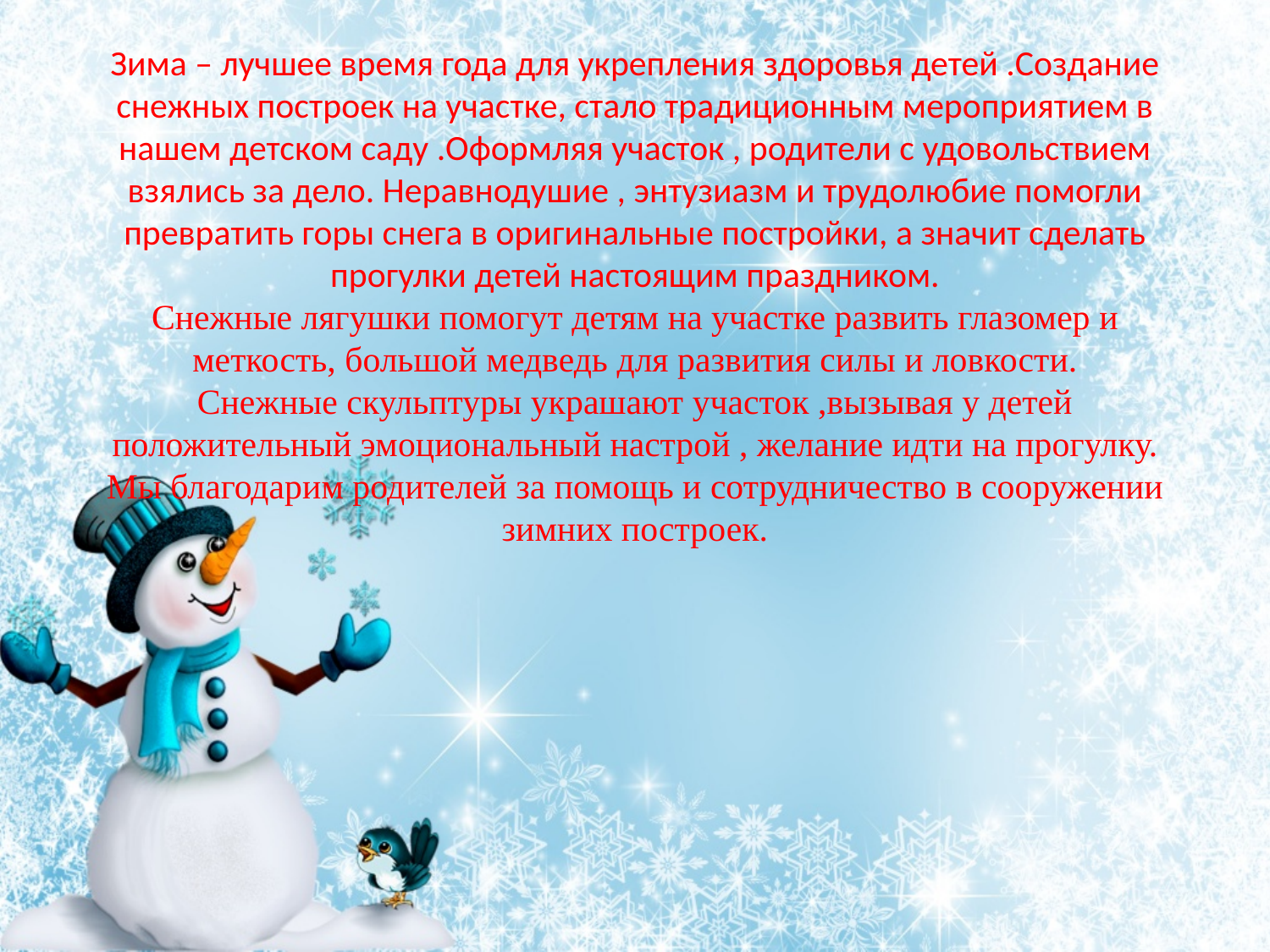

# Зима – лучшее время года для укрепления здоровья детей .Создание снежных построек на участке, стало традиционным мероприятием в нашем детском саду .Оформляя участок , родители с удовольствием взялись за дело. Неравнодушие , энтузиазм и трудолюбие помогли превратить горы снега в оригинальные постройки, а значит сделать прогулки детей настоящим праздником. Снежные лягушки помогут детям на участке развить глазомер и меткость, большой медведь для развития силы и ловкости. Снежные скульптуры украшают участок ,вызывая у детей положительный эмоциональный настрой , желание идти на прогулку. Мы благодарим родителей за помощь и сотрудничество в сооружении зимних построек.